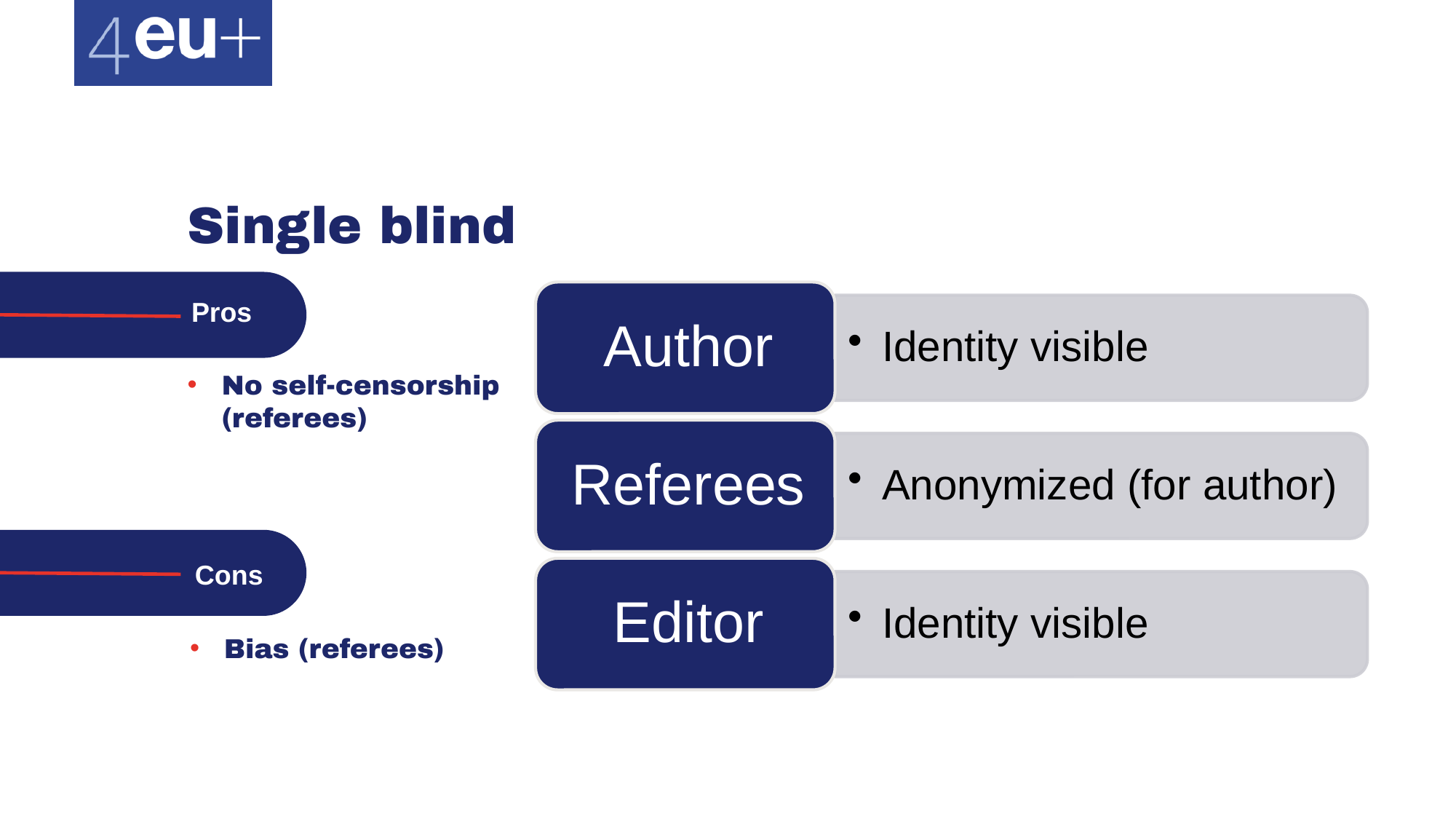

# Single blind

Identity visible
Author
Anonymized (for author)
Referees
Identity visible
Editor
Pros
No self-censorship (referees)

Cons
Bias (referees)